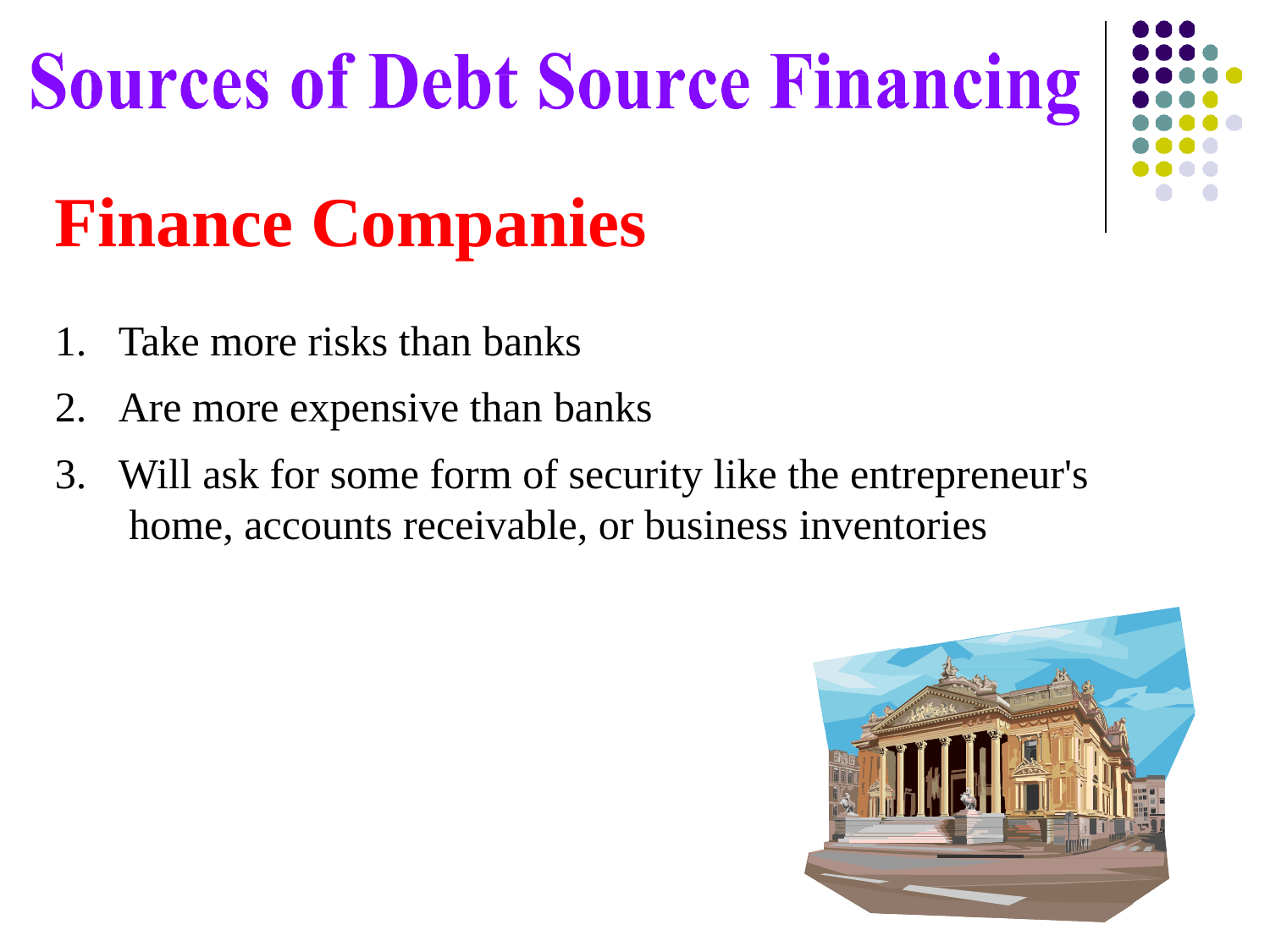

# Finance Companies
Take more risks than banks
Are more expensive than banks
Will ask for some form of security like the entrepreneur's  home, accounts receivable, or business inventories